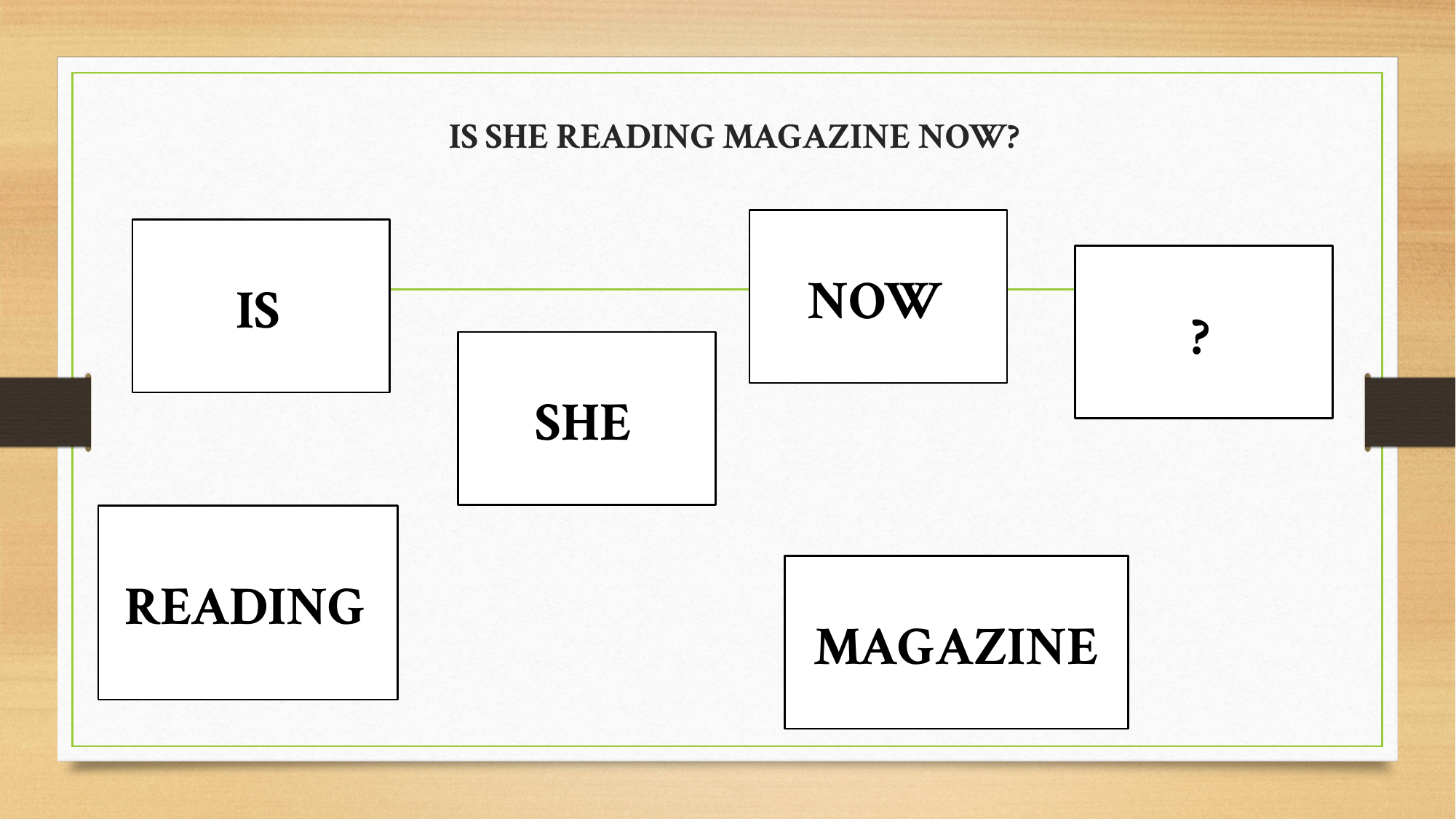

# IS SHE READING MAGAZINE NOW?
NOW
IS
?
SHE
READING
MAGAZINE